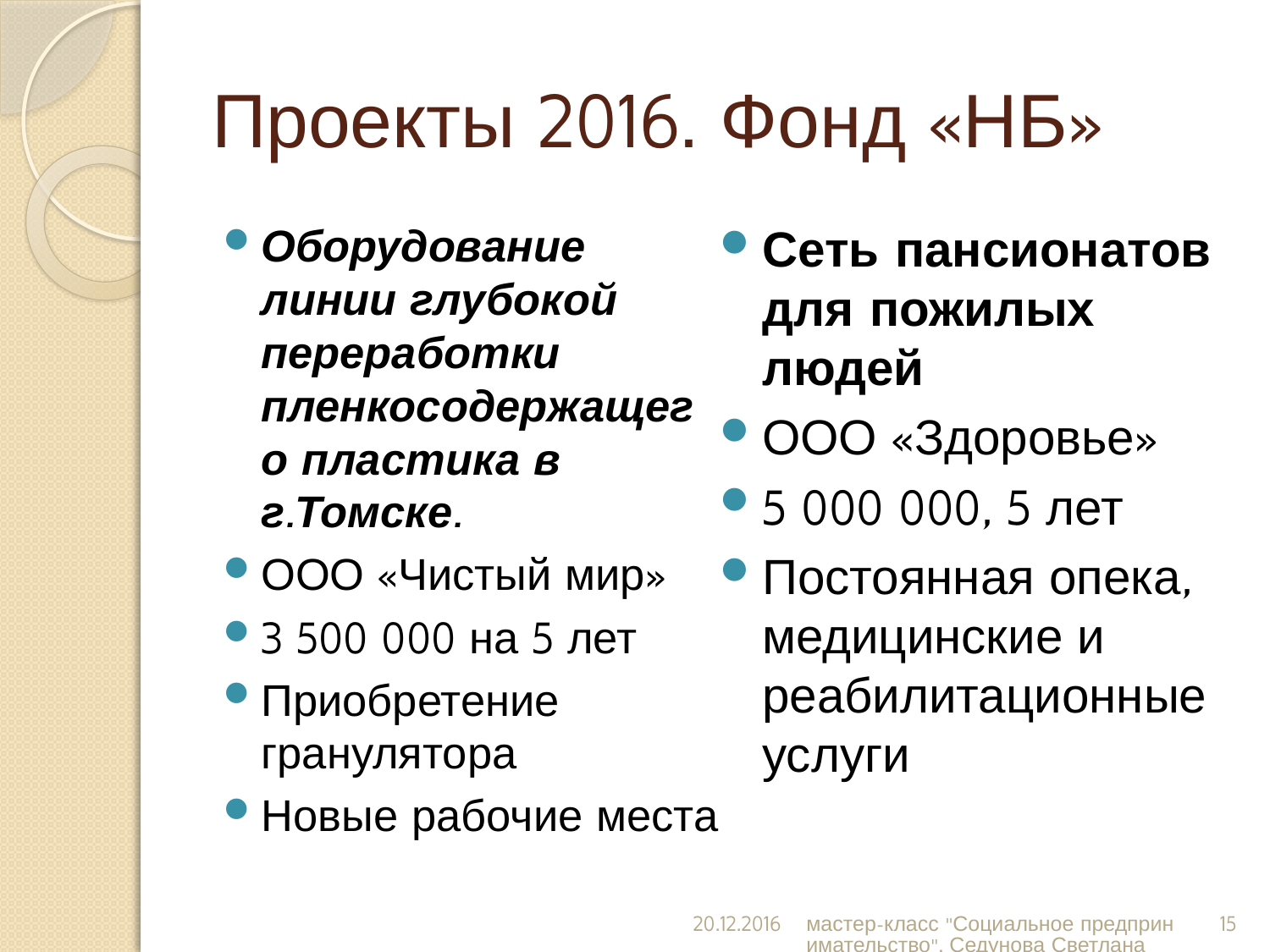

# Проекты 2016. Фонд «НБ»
Оборудование линии глубокой переработки пленкосодержащего пластика в г.Томске.
ООО «Чистый мир»
3 500 000 на 5 лет
Приобретение гранулятора
Новые рабочие места
Сеть пансионатов для пожилых людей
ООО «Здоровье»
5 000 000, 5 лет
Постоянная опека, медицинские и реабилитационные услуги
20.12.2016
мастер-класс "Социальное предпринимательство". Седунова Светлана
15